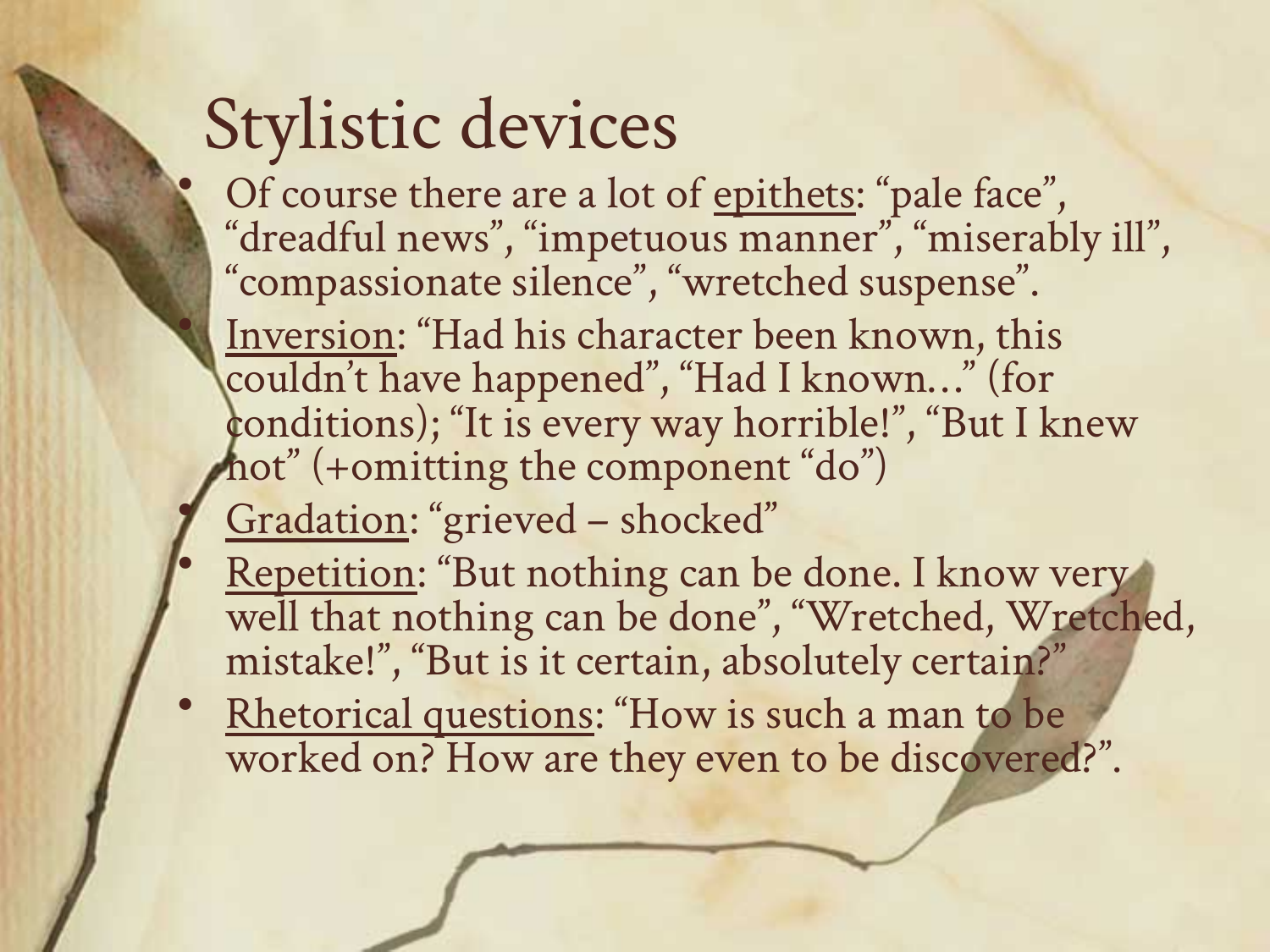

Stylistic devices
Of course there are a lot of epithets: “pale face”, “dreadful news”, “impetuous manner”, “miserably ill”, “compassionate silence”, “wretched suspense”.
Inversion: “Had his character been known, this couldn’t have happened”, “Had I known…” (for conditions); “It is every way horrible!”, “But I knew not” (+omitting the component “do”)
Gradation: “grieved – shocked”
Repetition: “But nothing can be done. I know very well that nothing can be done”, “Wretched, Wretched, mistake!”, “But is it certain, absolutely certain?”
Rhetorical questions: “How is such a man to be worked on? How are they even to be discovered?”.